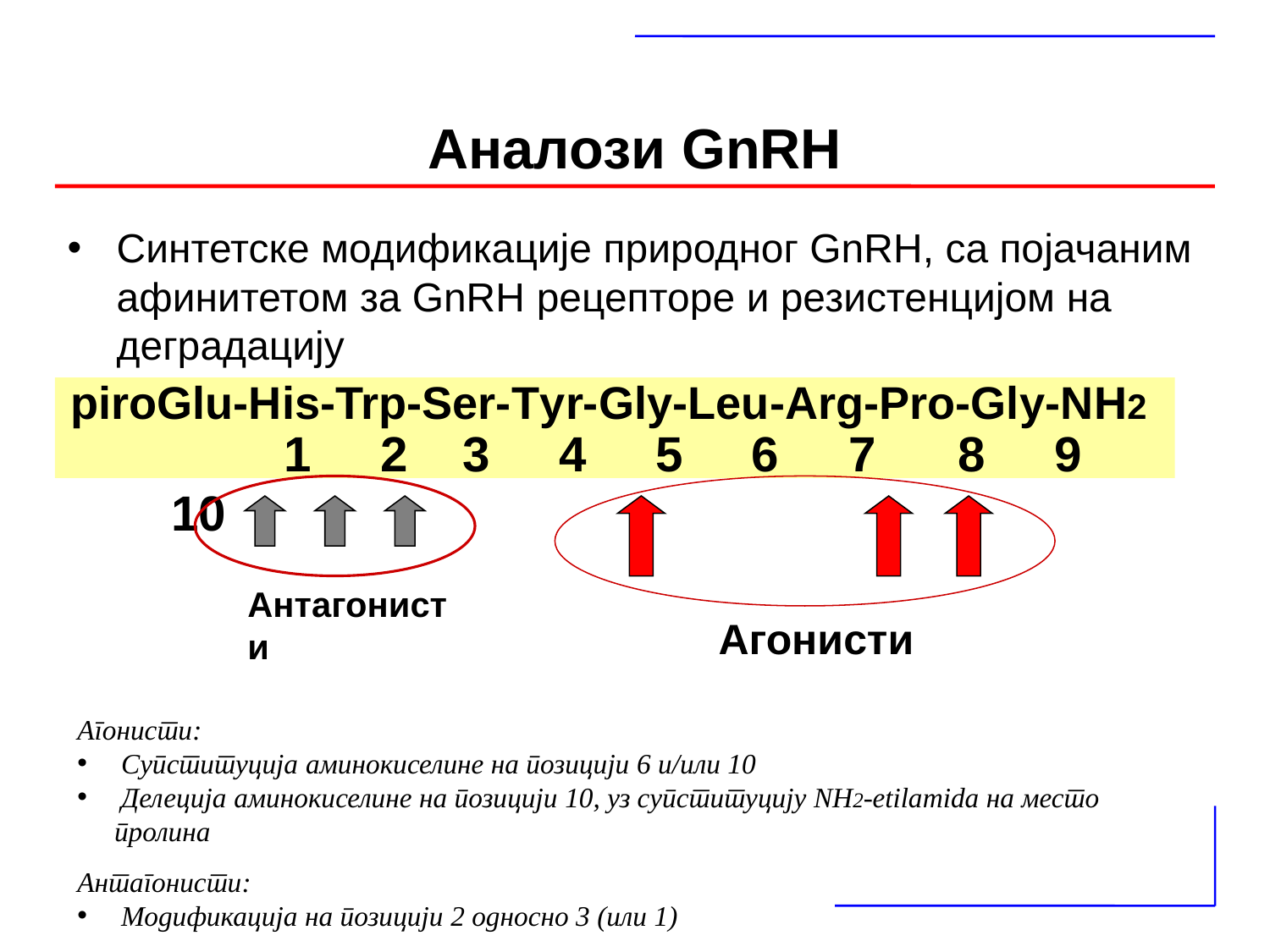

# Аналози GnRH
Синтетске модификације природног GnRH, са појачаним афинитетом за GnRH рецепторе и резистенцијом на деградацију
piroGlu-His-Trp-Ser-Tyr-Gly-Leu-Arg-Pro-Gly-NH2
          1     2    3     4     5     6     7      8     9    10

Антагонисти
Агонисти
Агонисти:
 Супституција аминокиселине на позицији 6 и/или 10
 Делеција аминокиселине на позицији 10, уз супституцију NH2-etilamida на место пролина

Антагонисти:
 Модификација на позицији 2 односно 3 (или 1)